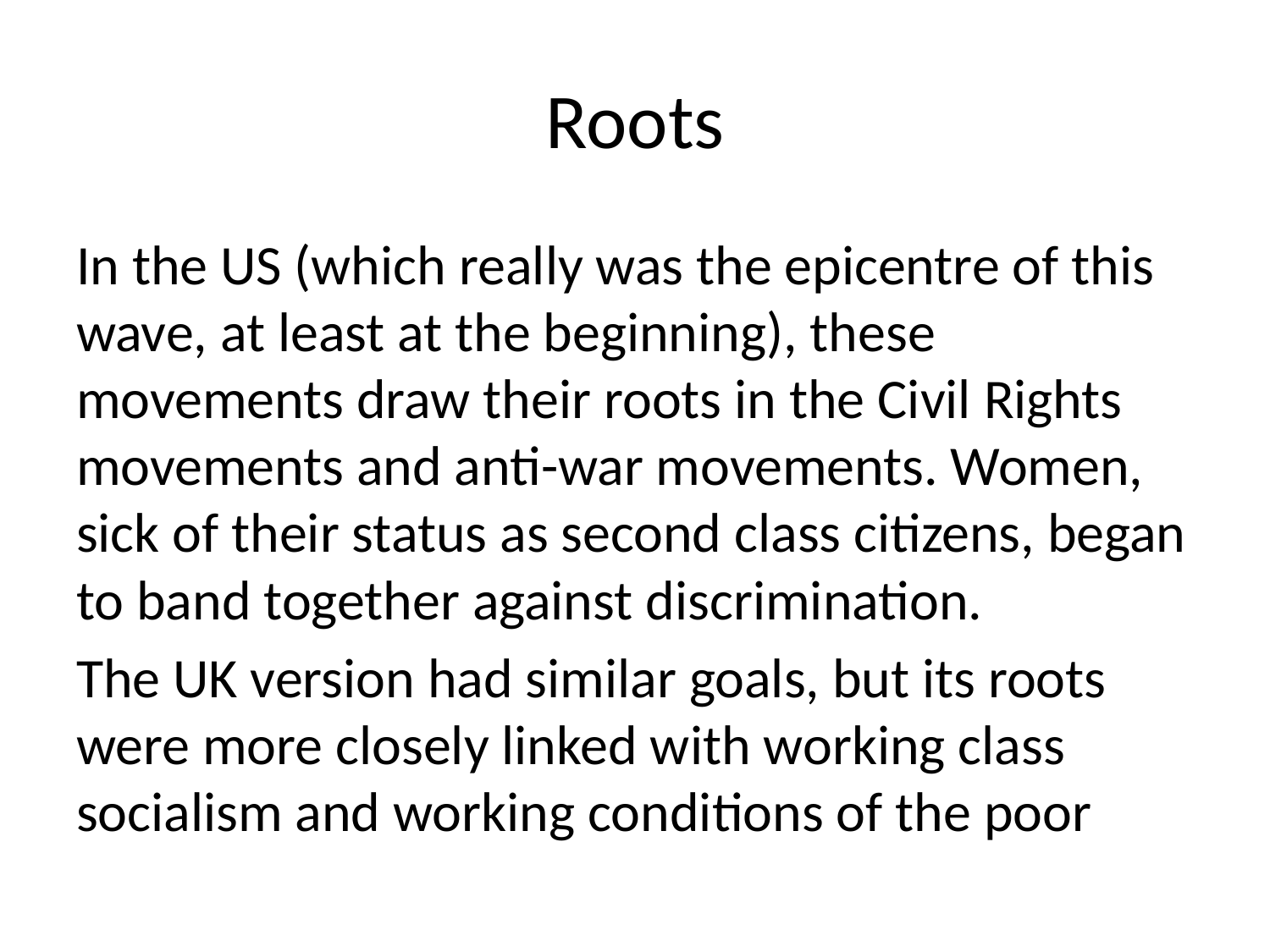

# Roots
In the US (which really was the epicentre of this wave, at least at the beginning), these movements draw their roots in the Civil Rights movements and anti-war movements. Women, sick of their status as second class citizens, began to band together against discrimination.
The UK version had similar goals, but its roots were more closely linked with working class socialism and working conditions of the poor